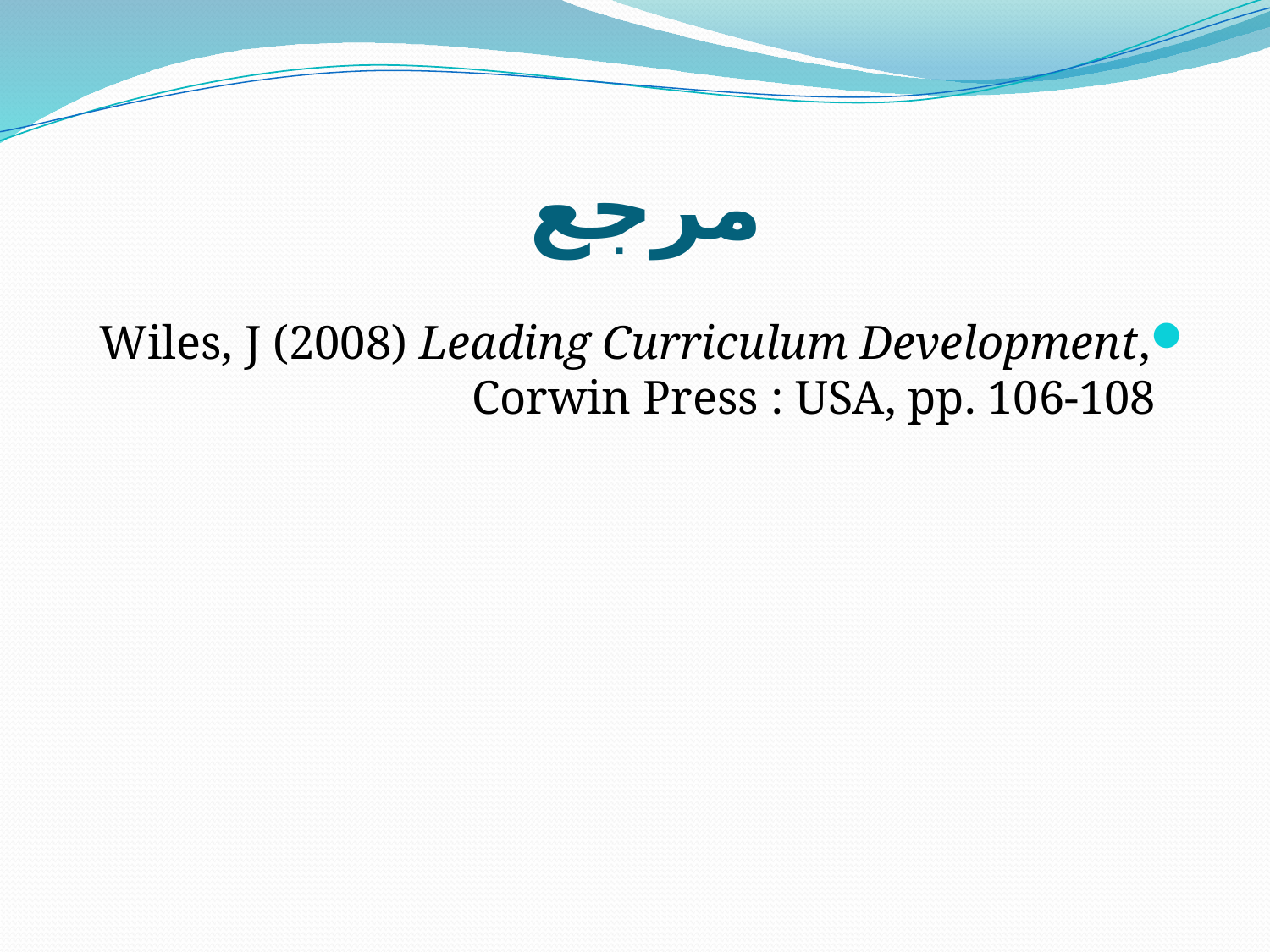

# مرجع
Wiles, J (2008) Leading Curriculum Development, Corwin Press : USA, pp. 106-108